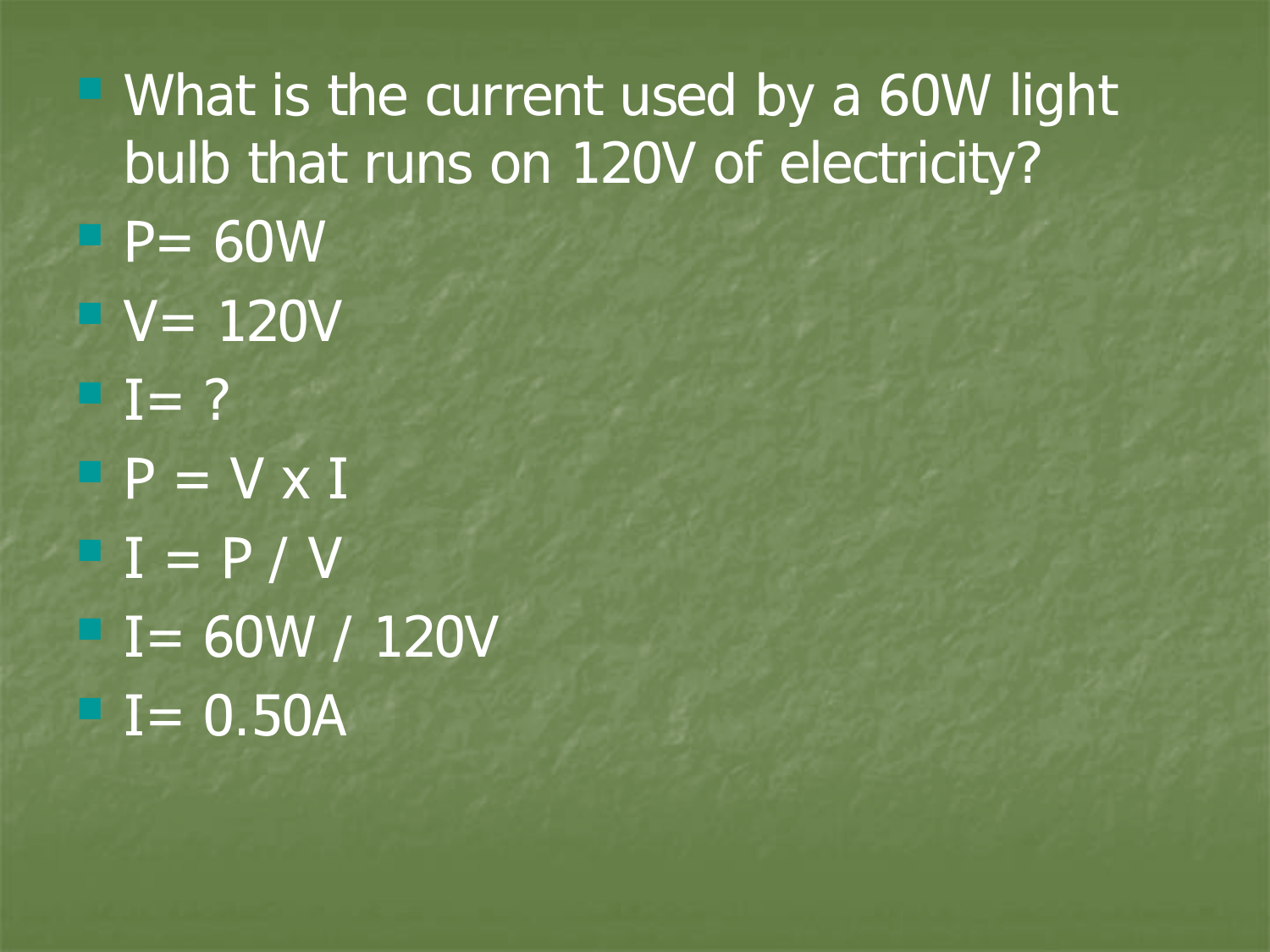

#
What is the current used by a 60W light bulb that runs on 120V of electricity?
P= 60W
V= 120V
I= ?
P = V x I
I = P / V
I= 60W / 120V
I= 0.50A